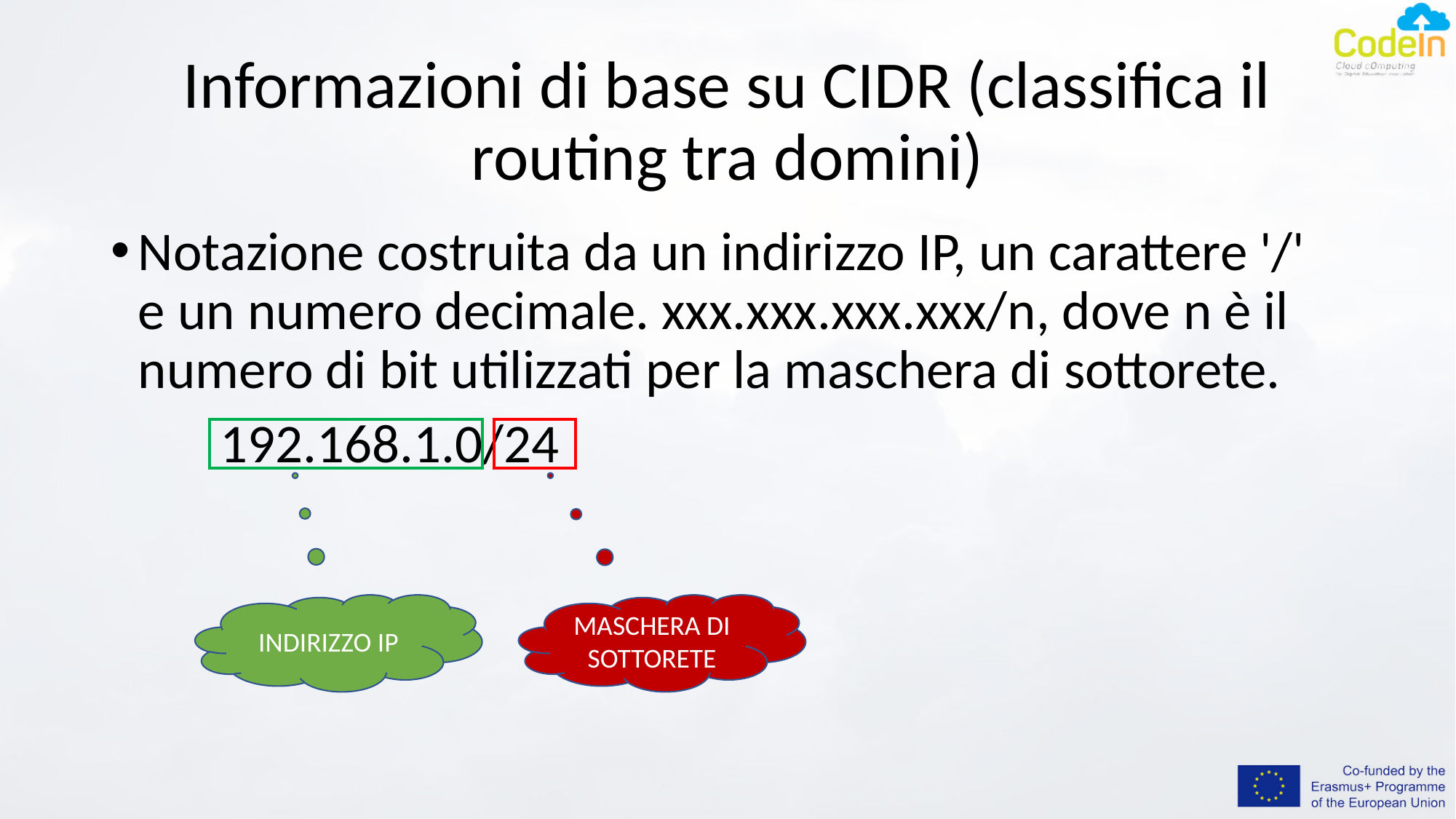

# Informazioni di base su CIDR (classifica il routing tra domini)
Notazione costruita da un indirizzo IP, un carattere '/' e un numero decimale. xxx.xxx.xxx.xxx/n, dove n è il numero di bit utilizzati per la maschera di sottorete.
	192.168.1.0/24

INDIRIZZO IP
MASCHERA DI SOTTORETE